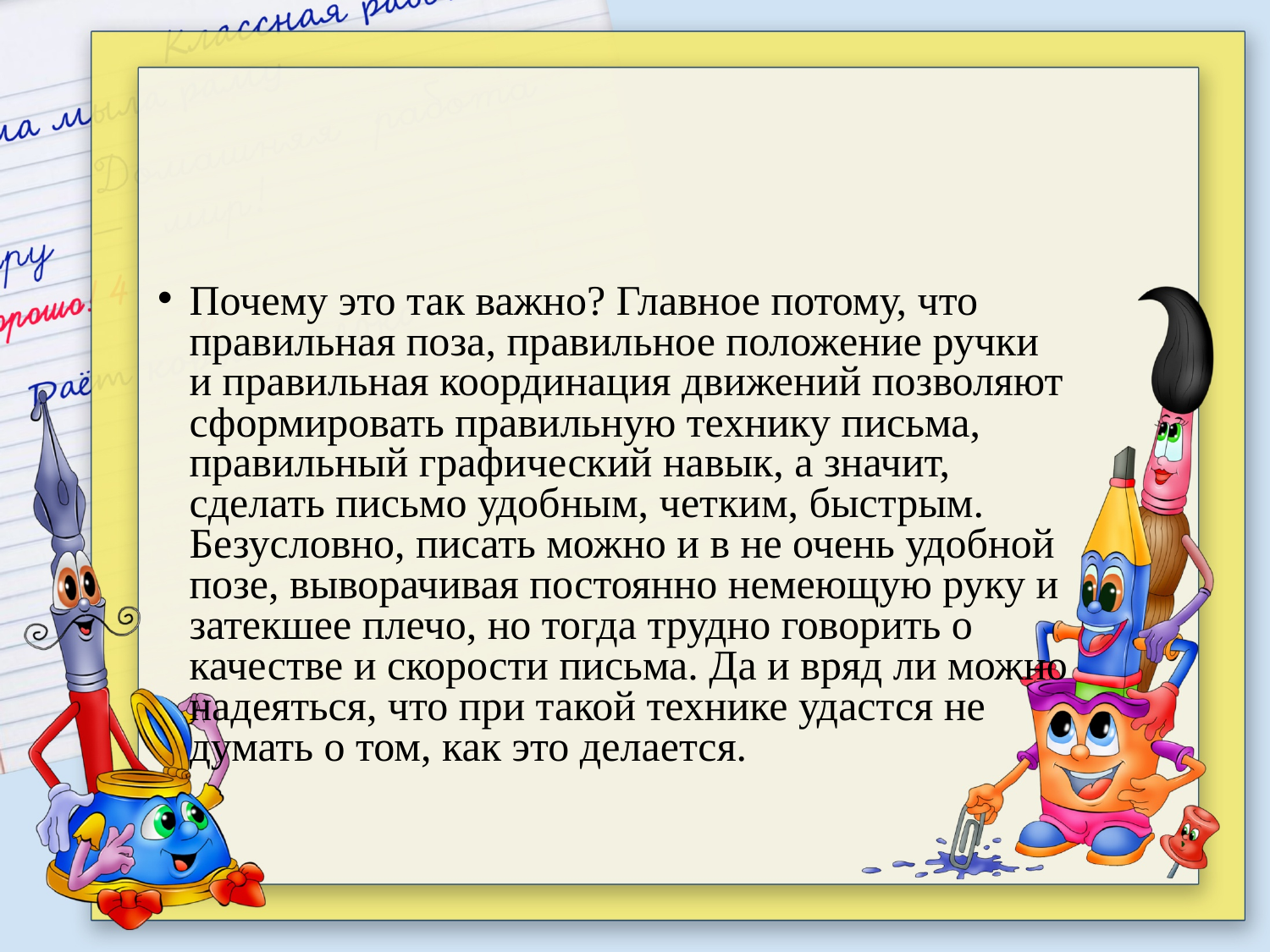

#
Почему это так важно? Главное потому, что правильная поза, правильное положение ручки и правильная координация движений позволяют сформировать правильную технику письма, правильный графический навык, а значит, сделать письмо удобным, четким, быстрым.
Безусловно, писать можно и в не очень удобной позе, выворачивая постоянно немеющую руку и затекшее плечо, но тогда трудно говорить о качестве и скорости письма. Да и вряд ли можно надеяться, что при такой технике удастся не думать о том, как это делается.